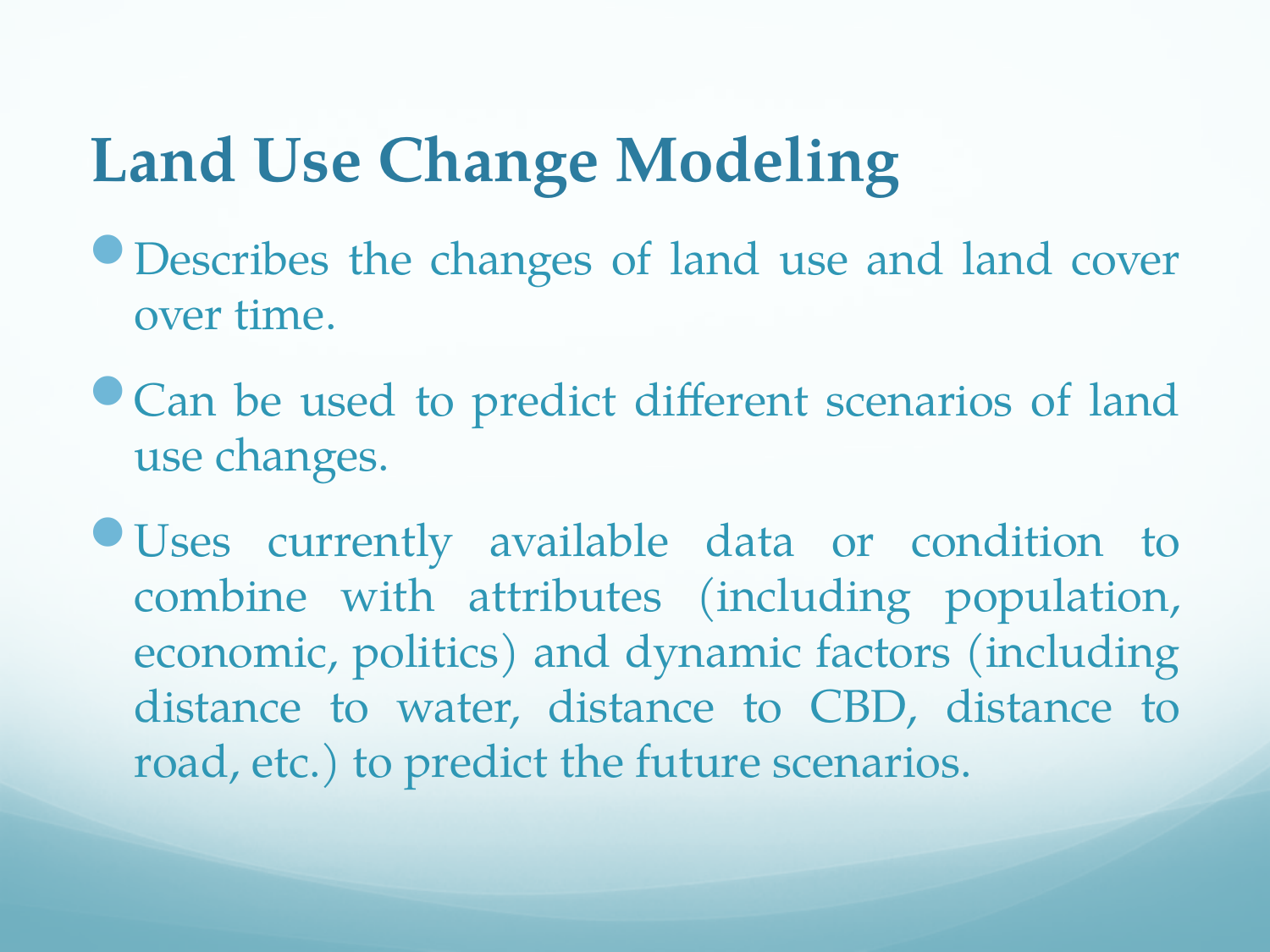

# Land Use Change Modeling
Describes the changes of land use and land cover over time.
Can be used to predict different scenarios of land use changes.
Uses currently available data or condition to combine with attributes (including population, economic, politics) and dynamic factors (including distance to water, distance to CBD, distance to road, etc.) to predict the future scenarios.